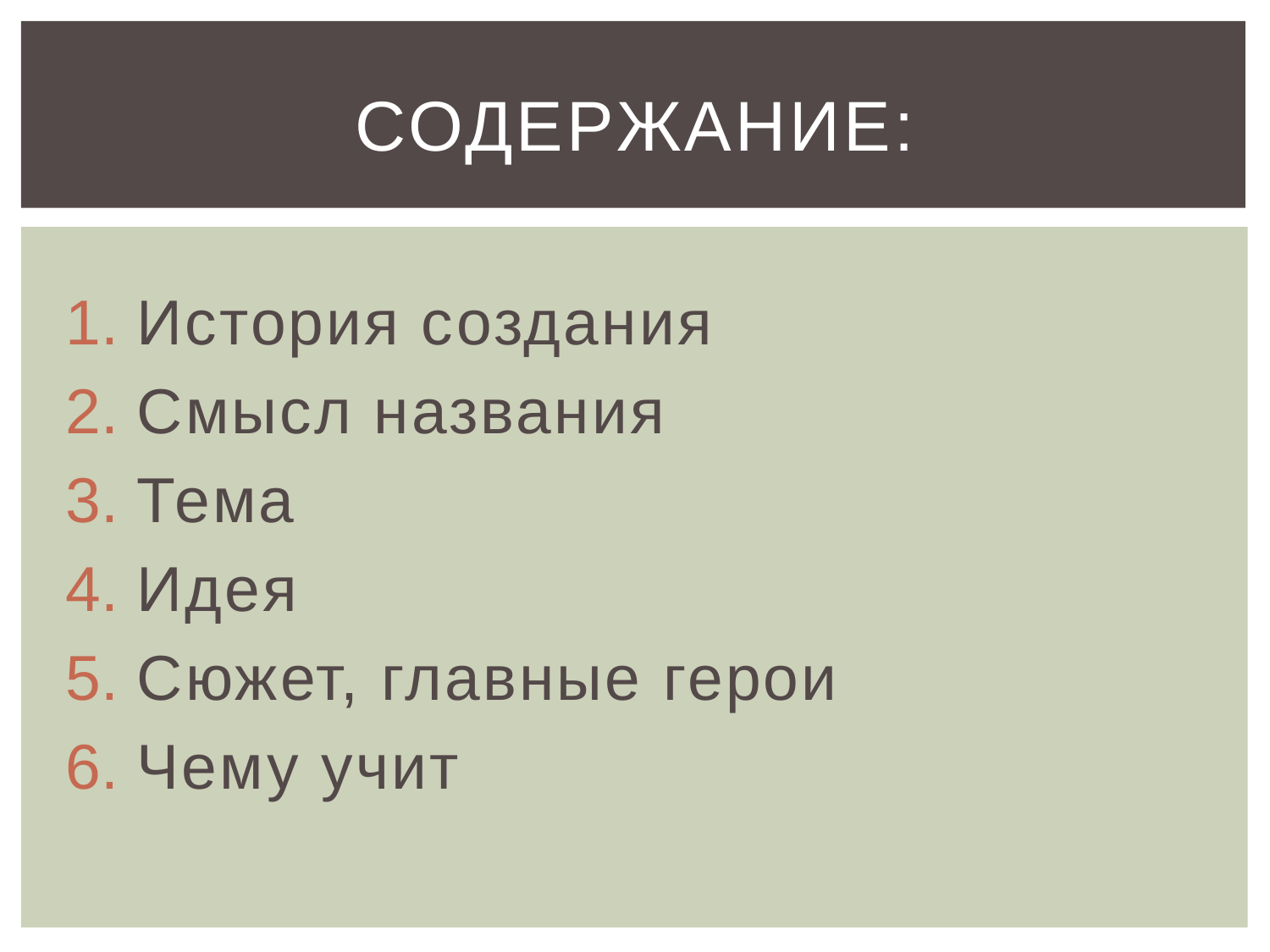

# Содержание:

История создания
Смысл названия
Тема
Идея
Сюжет, главные герои
Чему учит